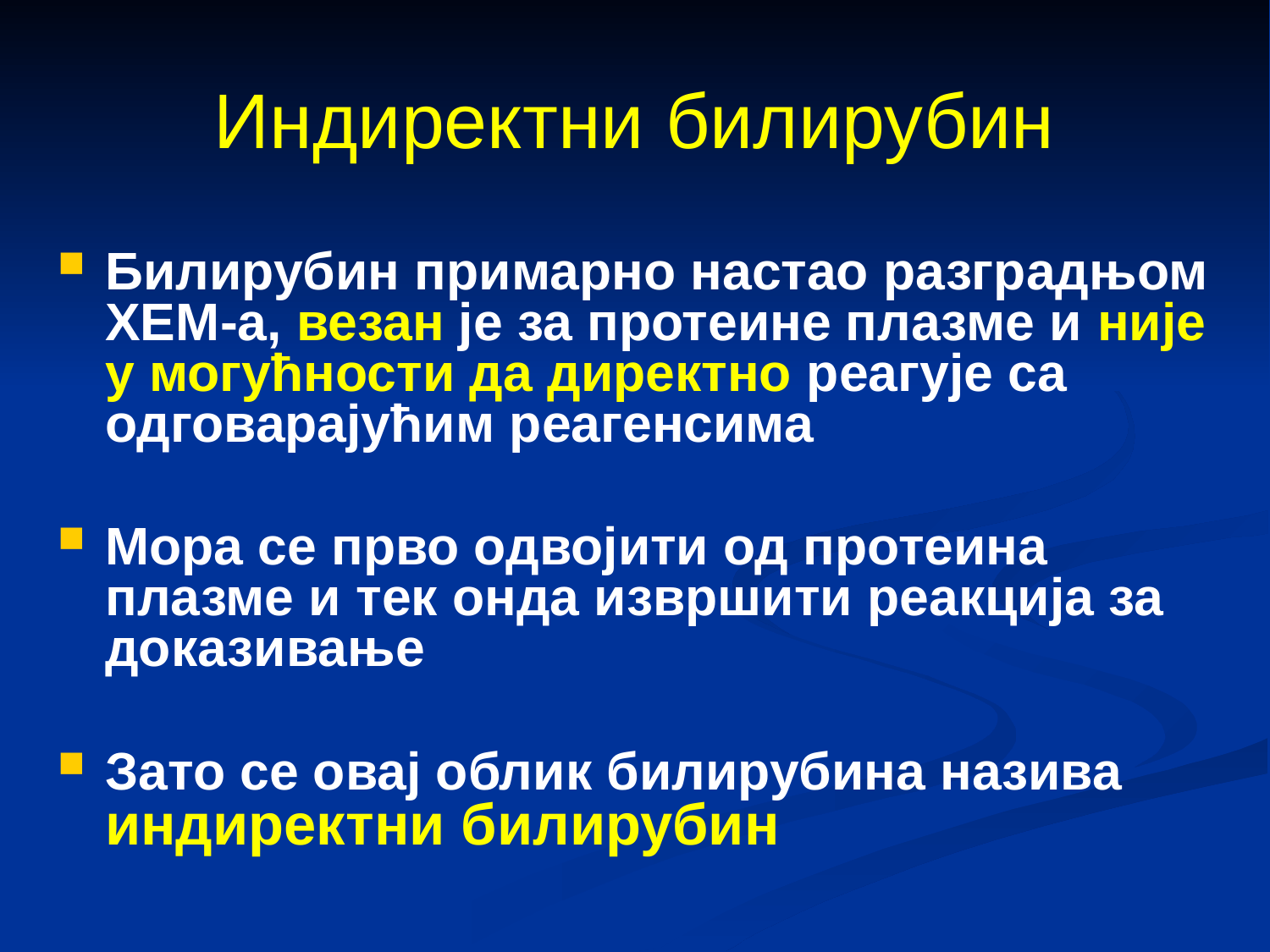

# Индиректни билирубин
Билирубин примарно настао разградњом ХЕМ-а, везан је за протеине плазме и није у могућности да директно реагује са одговарајућим реагенсима

Мора се прво одвојити од протеина плазме и тек онда извршити реакција за доказивање

Зато се овај облик билирубина назива индиректни билирубин